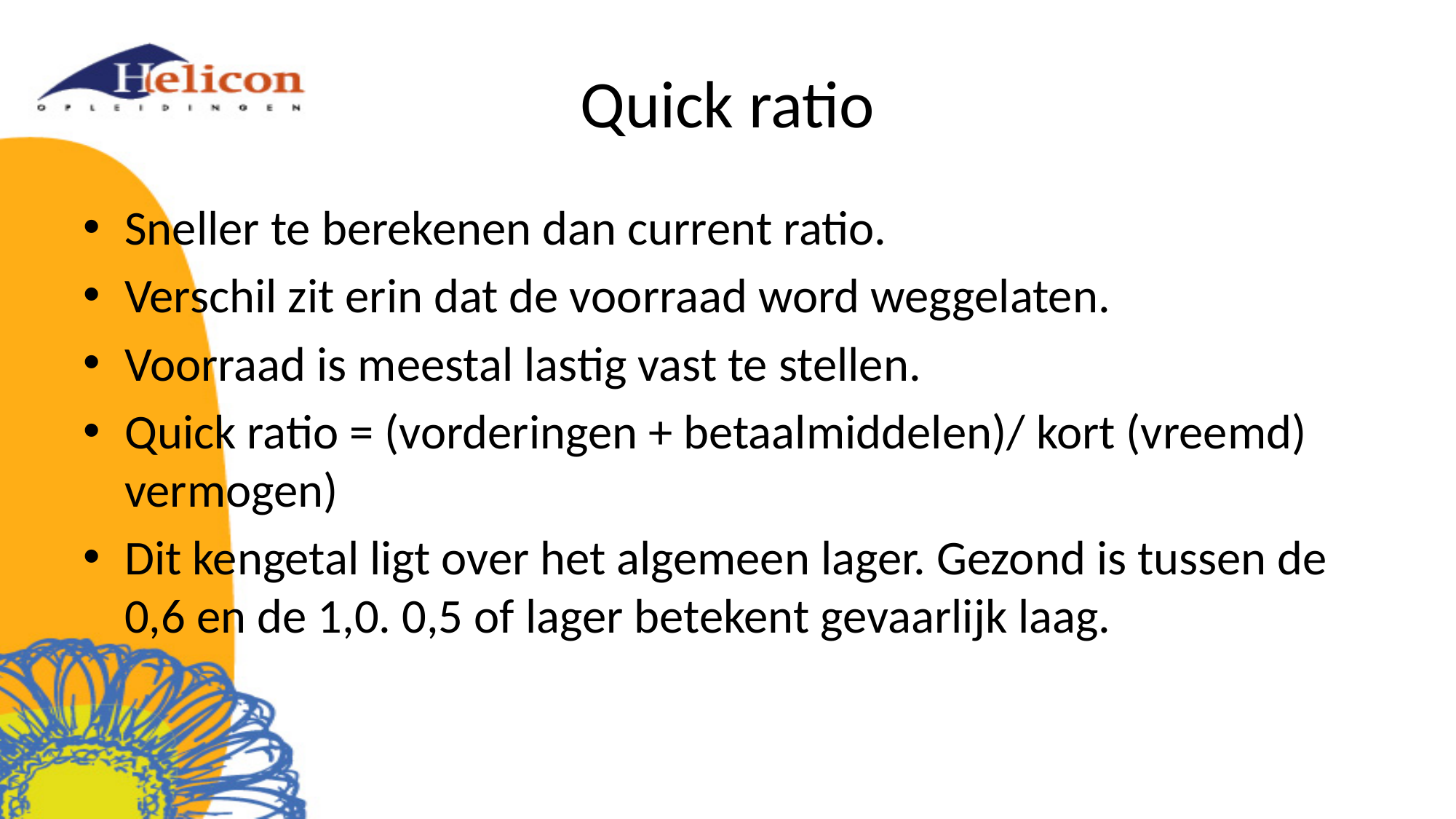

# Quick ratio
Sneller te berekenen dan current ratio.
Verschil zit erin dat de voorraad word weggelaten.
Voorraad is meestal lastig vast te stellen.
Quick ratio = (vorderingen + betaalmiddelen)/ kort (vreemd) vermogen)
Dit kengetal ligt over het algemeen lager. Gezond is tussen de 0,6 en de 1,0. 0,5 of lager betekent gevaarlijk laag.